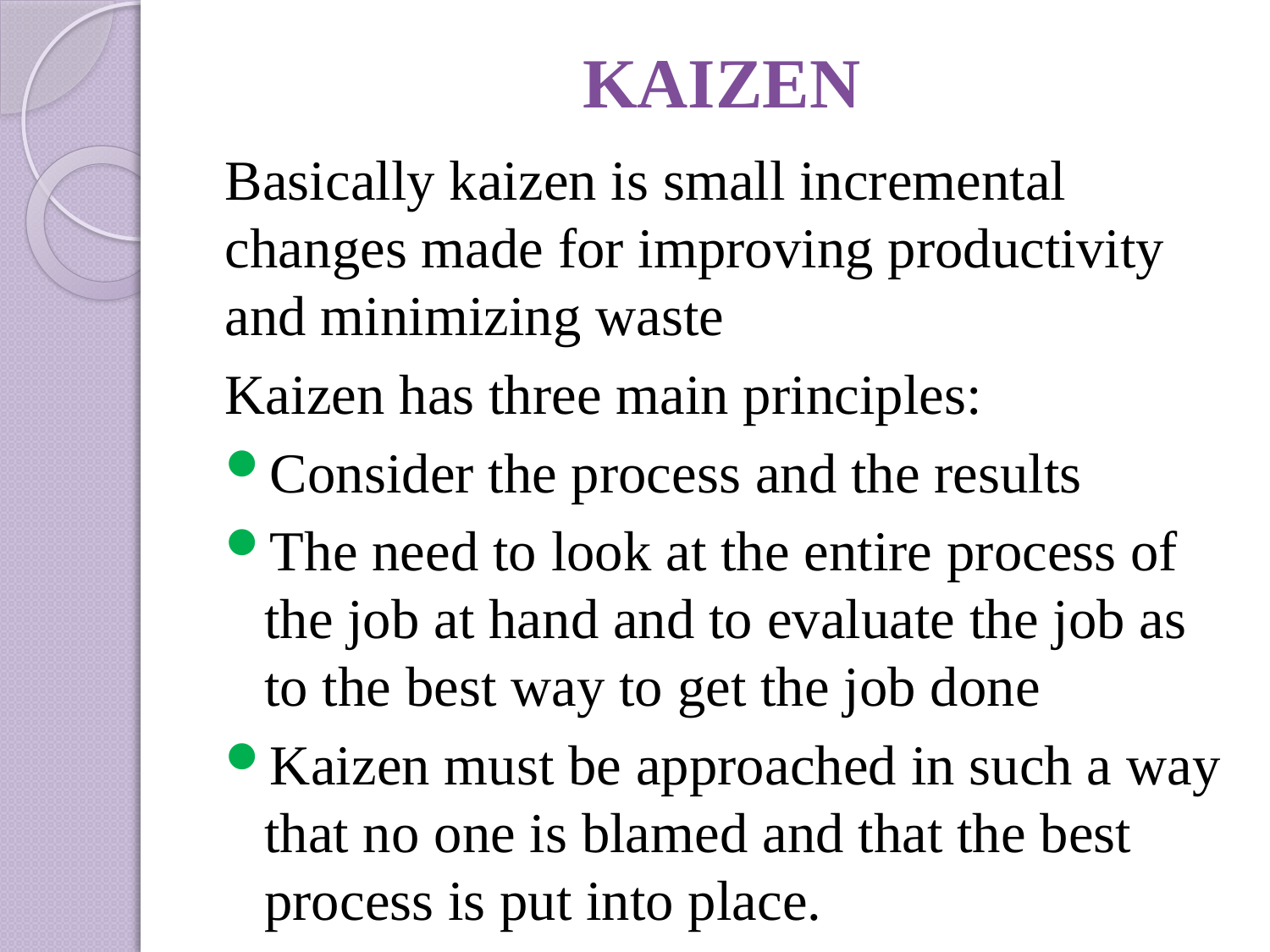

# KAIZEN
Basically kaizen is small incremental changes made for improving productivity and minimizing waste
Kaizen has three main principles:
Consider the process and the results
The need to look at the entire process of the job at hand and to evaluate the job as to the best way to get the job done
Kaizen must be approached in such a way that no one is blamed and that the best process is put into place.